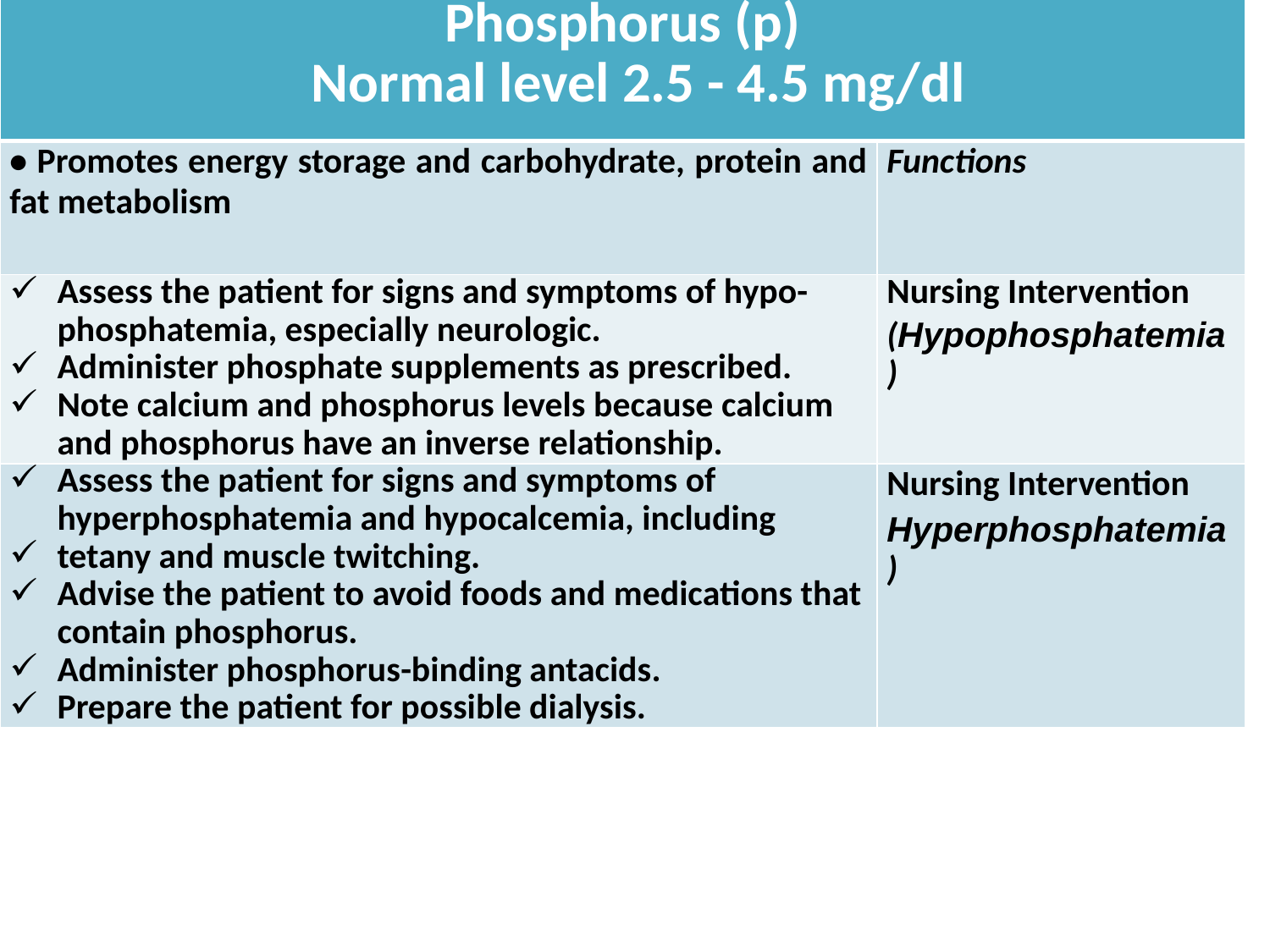

| Phosphorus (p) Normal level 2.5 - 4.5 mg/dl |  |
| --- | --- |
| • Promotes energy storage and carbohydrate, protein and fat metabolism | Functions |
| Assess the patient for signs and symptoms of hypo-phosphatemia, especially neurologic. Administer phosphate supplements as prescribed. Note calcium and phosphorus levels because calcium and phosphorus have an inverse relationship. | Nursing Intervention (Hypophosphatemia) |
| Assess the patient for signs and symptoms of hyperphosphatemia and hypocalcemia, including tetany and muscle twitching. Advise the patient to avoid foods and medications that contain phosphorus. Administer phosphorus-binding antacids. Prepare the patient for possible dialysis. | Nursing Intervention Hyperphosphatemia) |
#